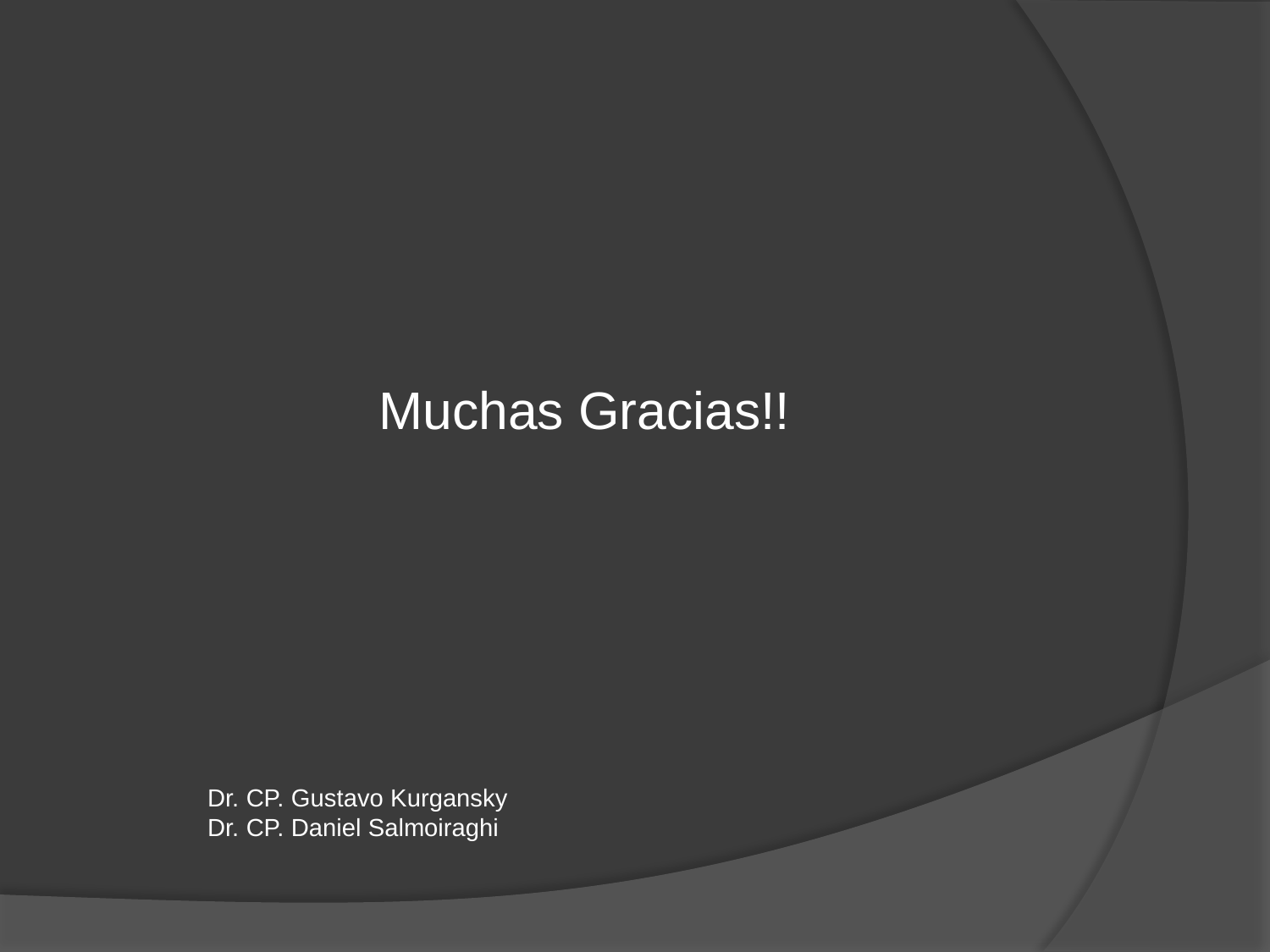

Muchas Gracias!!

Dr. CP. Gustavo Kurgansky
Dr. CP. Daniel Salmoiraghi